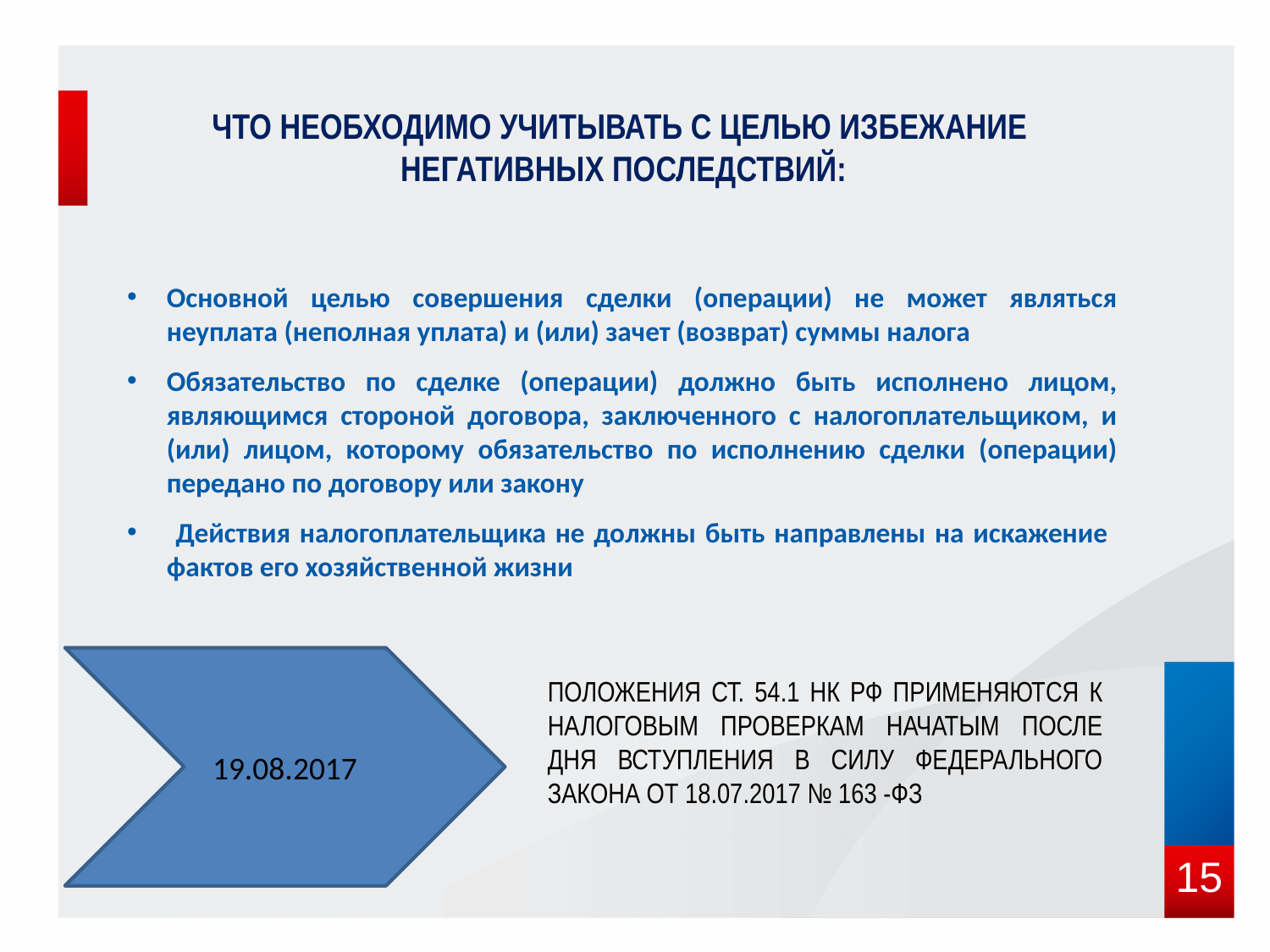

# что необходимо учитывать с целью избежание негативных последствий:

Основной целью совершения сделки (операции) не может являться неуплата (неполная уплата) и (или) зачет (возврат) суммы налога
Обязательство по сделке (операции) должно быть исполнено лицом, являющимся стороной договора, заключенного с налогоплательщиком, и (или) лицом, которому обязательство по исполнению сделки (операции) передано по договору или закону
 Действия налогоплательщика не должны быть направлены на искажение  фактов его хозяйственной жизни

Положения ст. 54.1 НК РФ применяются к налоговым проверкам начатым после дня вступления в силу Федерального закона от 18.07.2017 № 163 -ФЗ

19.08.2017
15